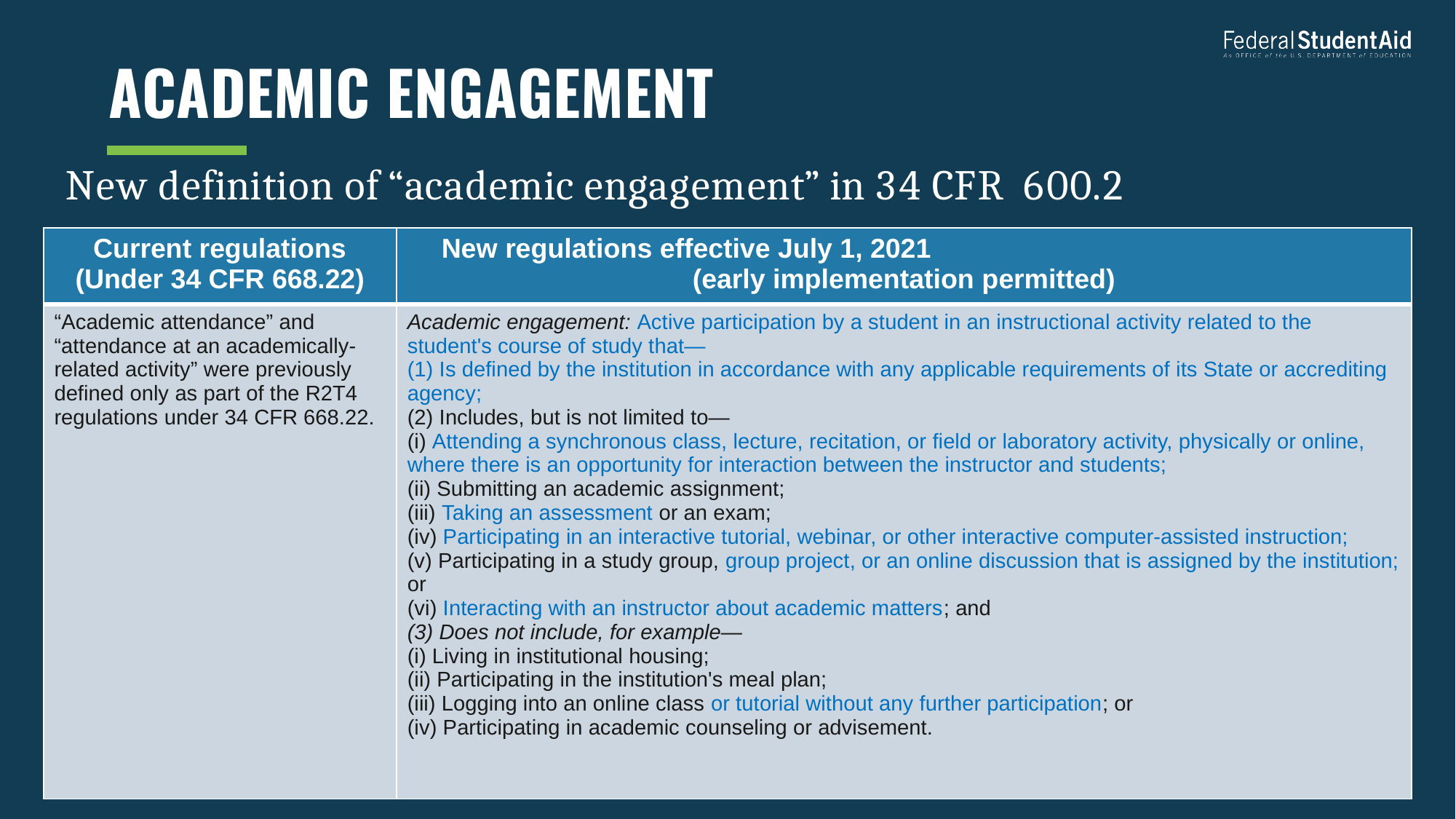

# Academic engagement
New definition of “academic engagement” in 34 CFR  600.2
| Current regulations (Under 34 CFR 668.22) | New regulations effective July 1, 2021 (early implementation permitted) |
| --- | --- |
| “Academic attendance” and “attendance at an academically-related activity” were previously defined only as part of the R2T4 regulations under 34 CFR 668.22. | Academic engagement: Active participation by a student in an instructional activity related to the student's course of study that— (1) Is defined by the institution in accordance with any applicable requirements of its State or accrediting agency; (2) Includes, but is not limited to— (i) Attending a synchronous class, lecture, recitation, or field or laboratory activity, physically or online, where there is an opportunity for interaction between the instructor and students; (ii) Submitting an academic assignment; (iii) Taking an assessment or an exam; (iv) Participating in an interactive tutorial, webinar, or other interactive computer-assisted instruction; (v) Participating in a study group, group project, or an online discussion that is assigned by the institution; or (vi) Interacting with an instructor about academic matters; and (3) Does not include, for example— (i) Living in institutional housing; (ii) Participating in the institution's meal plan; (iii) Logging into an online class or tutorial without any further participation; or (iv) Participating in academic counseling or advisement. |
12